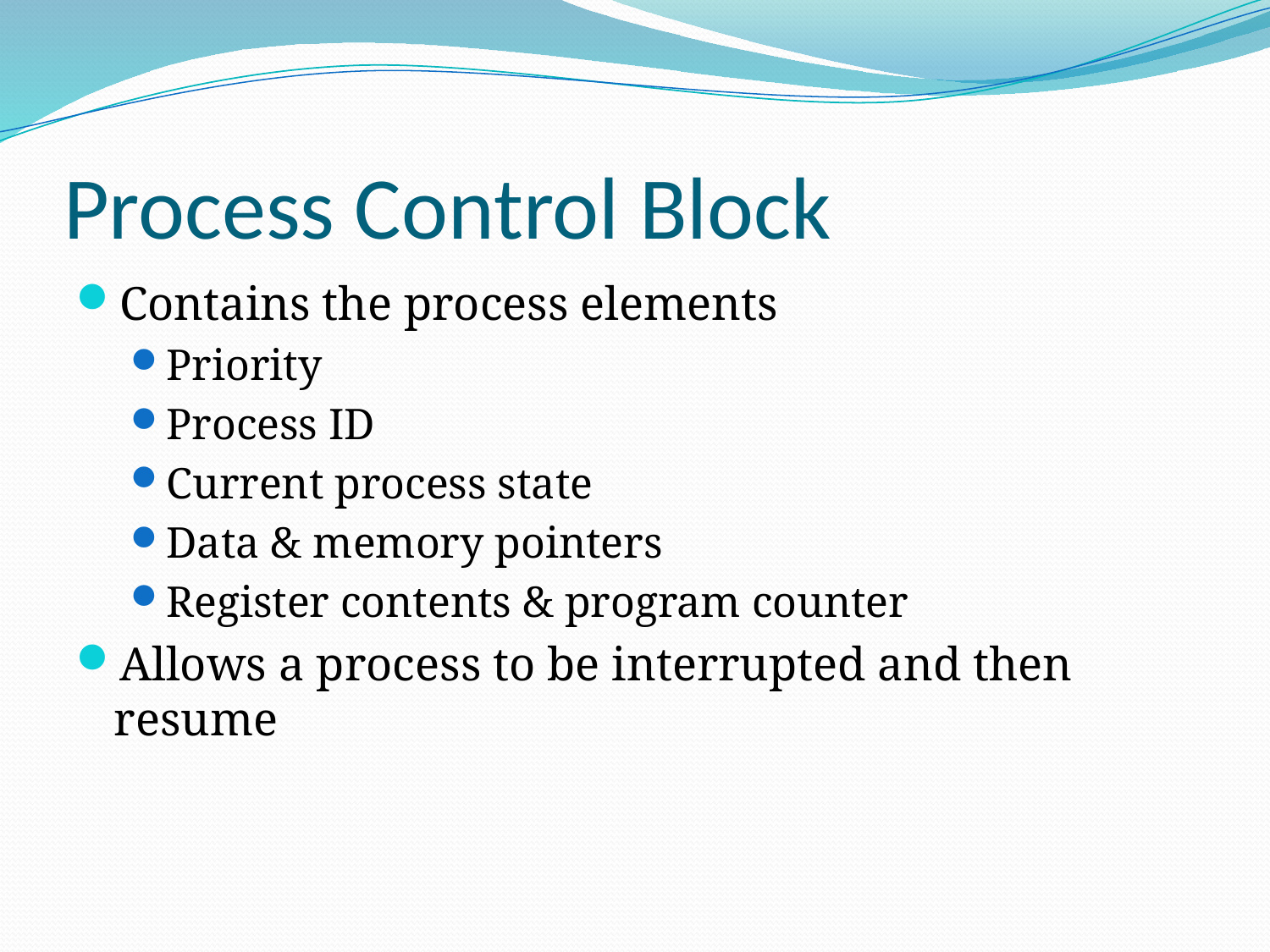

# Process Control Block
Contains the process elements
Priority
Process ID
Current process state
Data & memory pointers
Register contents & program counter
Allows a process to be interrupted and then resume